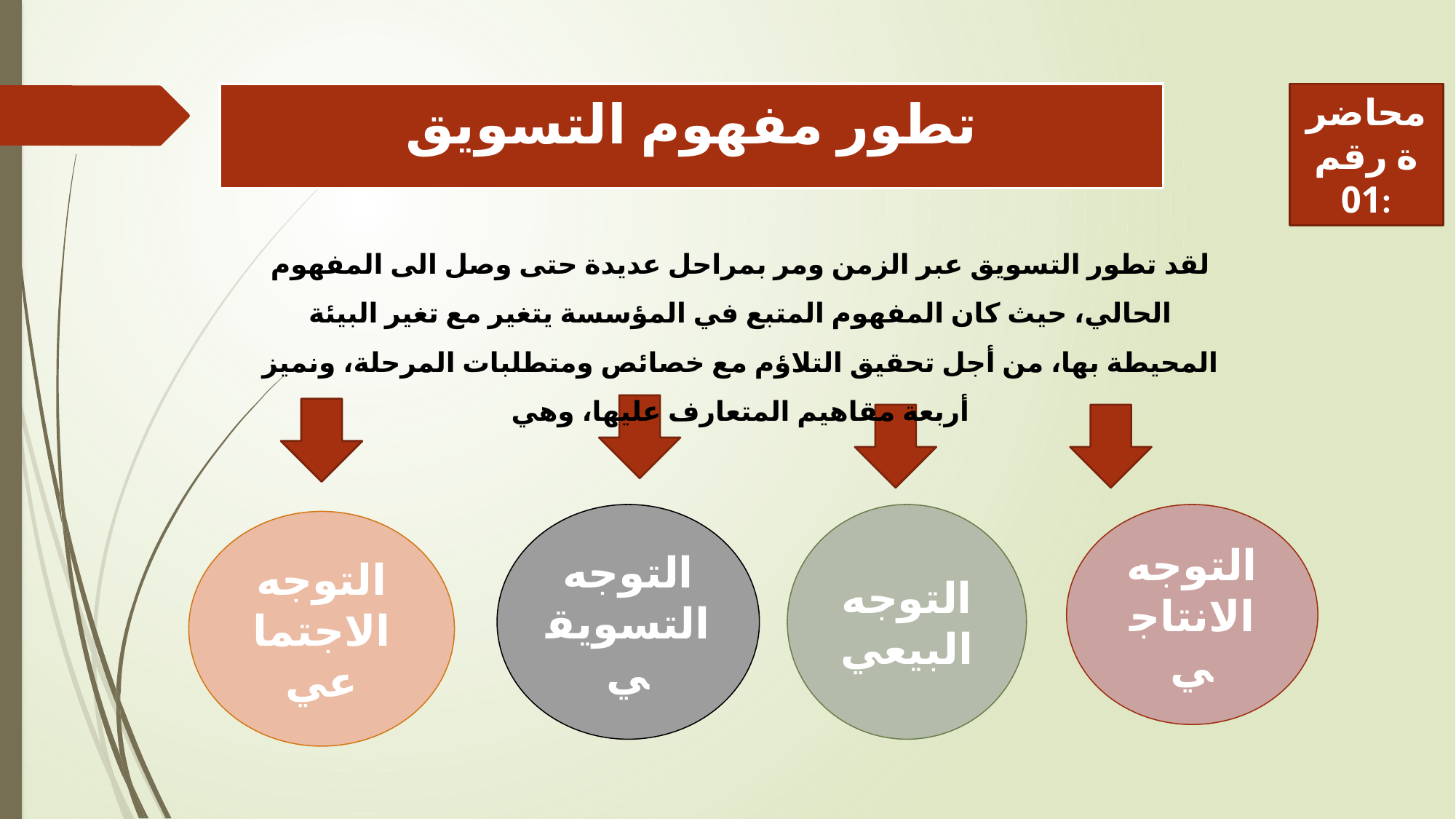

# تطور مفهوم التسويق
محاضرة رقم 01:
لقد تطور التسويق عبر الزمن ومر بمراحل عديدة حتى وصل الى المفهوم الحالي، حيث كان المفهوم المتبع في المؤسسة يتغير مع تغير البيئة المحيطة بها، من أجل تحقيق التلاؤم مع خصائص ومتطلبات المرحلة، ونميز أربعة مقاهيم المتعارف عليها، وهي

التوجه التسويقي
التوجه البيعي
التوجه الانتاجي
التوجه الاجتماعي